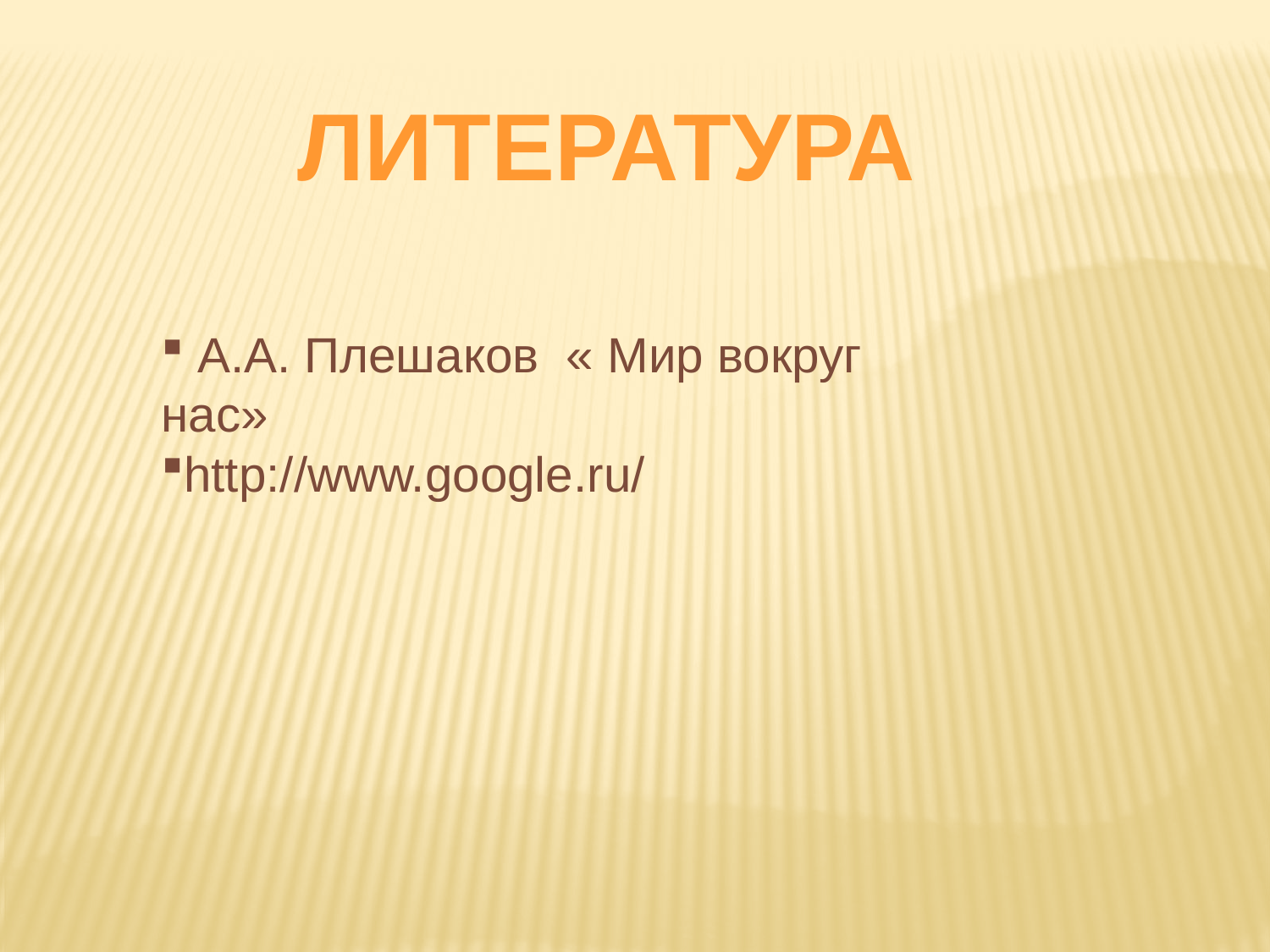

литература
 А.А. Плешаков  « Мир вокруг нас»
http://www.google.ru/